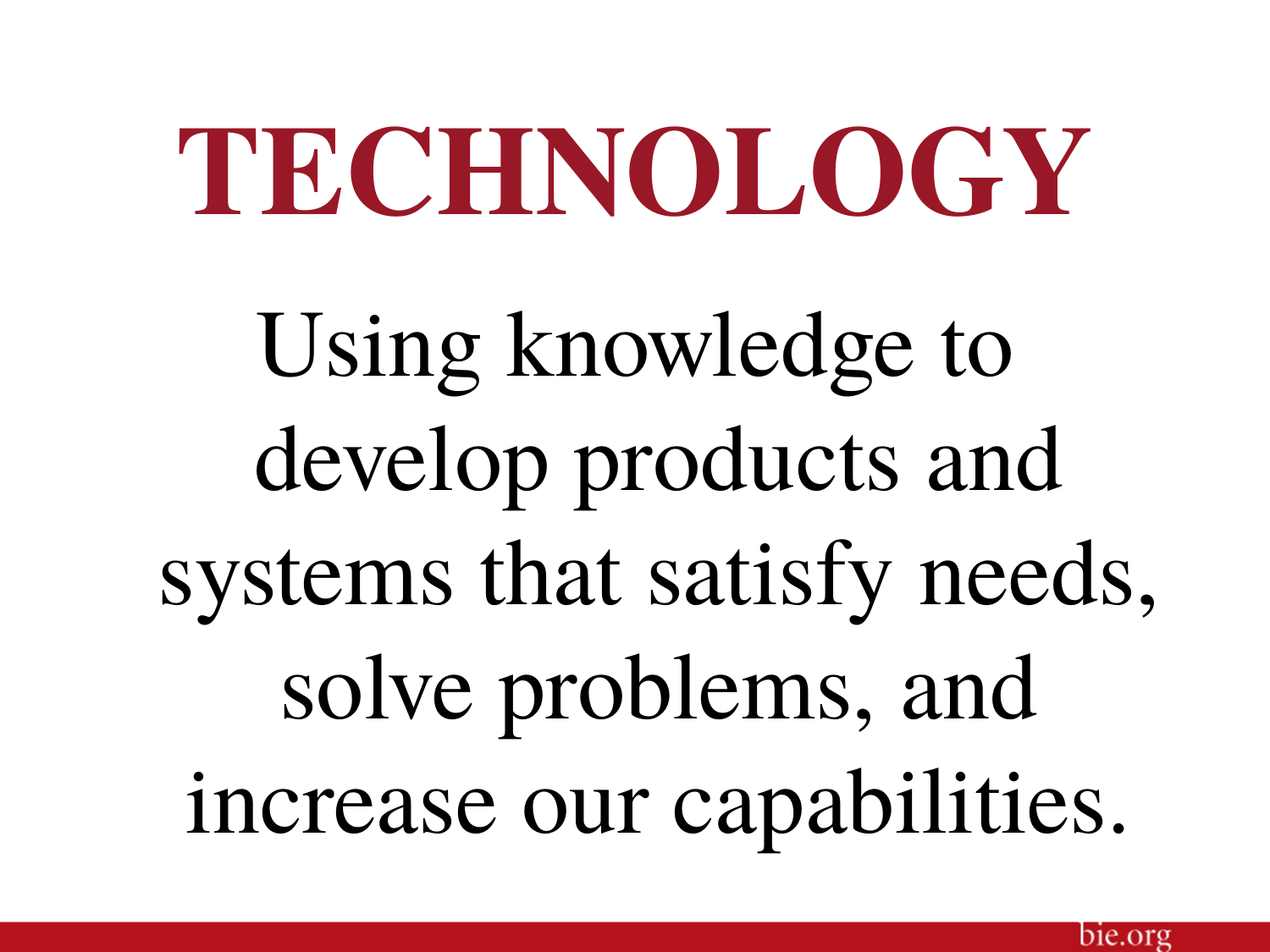

# TECHNOLOGY
Using knowledge to develop products and systems that satisfy needs, solve problems, and increase our capabilities.